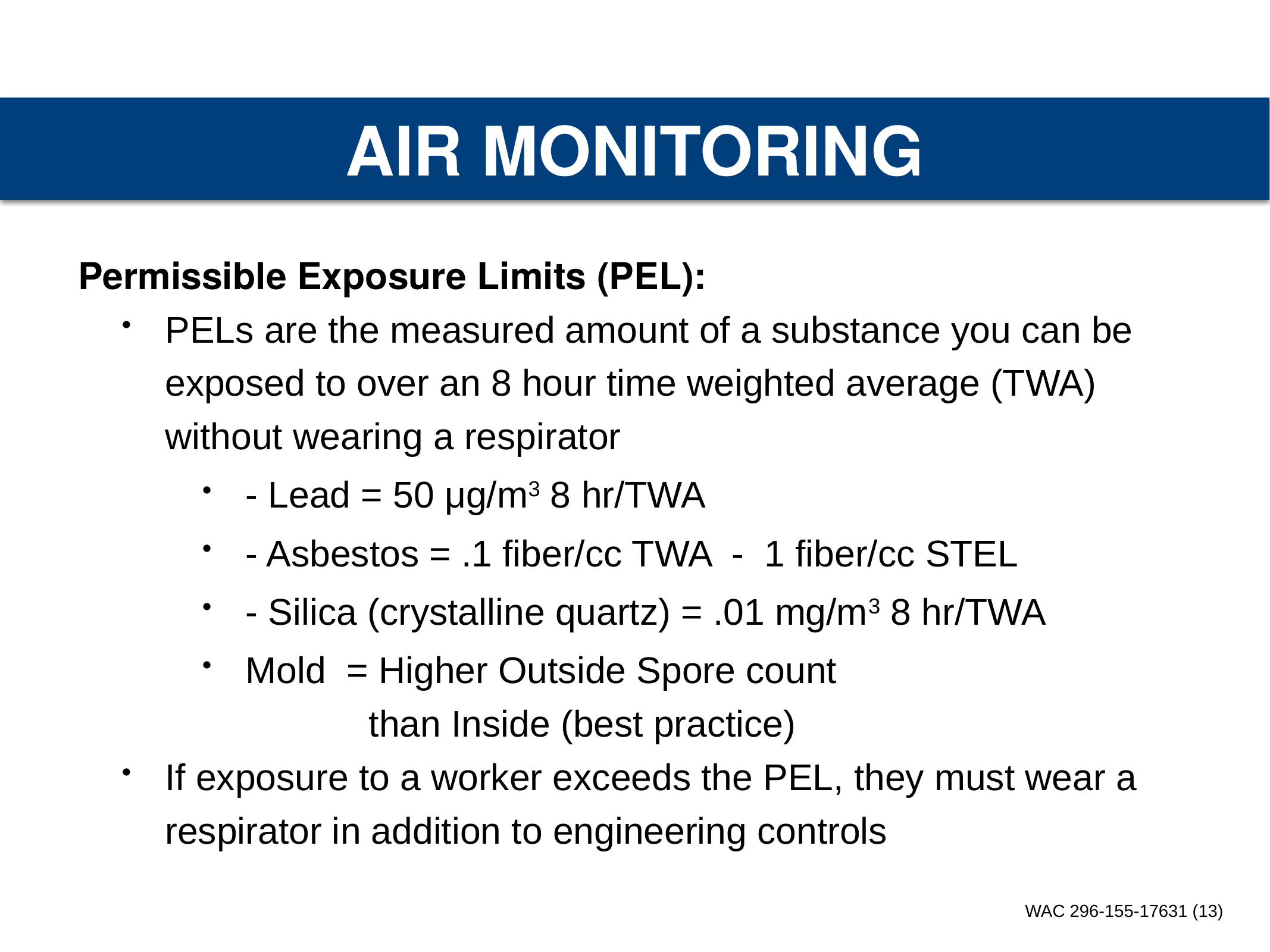

AIR MONITORING
Permissible Exposure Limits (PEL):
PELs are the measured amount of a substance you can be exposed to over an 8 hour time weighted average (TWA) without wearing a respirator
- Lead = 50 μg/m3 8 hr/TWA
- Asbestos = .1 fiber/cc TWA  -  1 fiber/cc STEL
- Silica (crystalline quartz) = .01 mg/m3 8 hr/TWA
Mold  = Higher Outside Spore count
            than Inside (best practice)
If exposure to a worker exceeds the PEL, they must wear a respirator in addition to engineering controls
WAC 296-155-17631 (13)